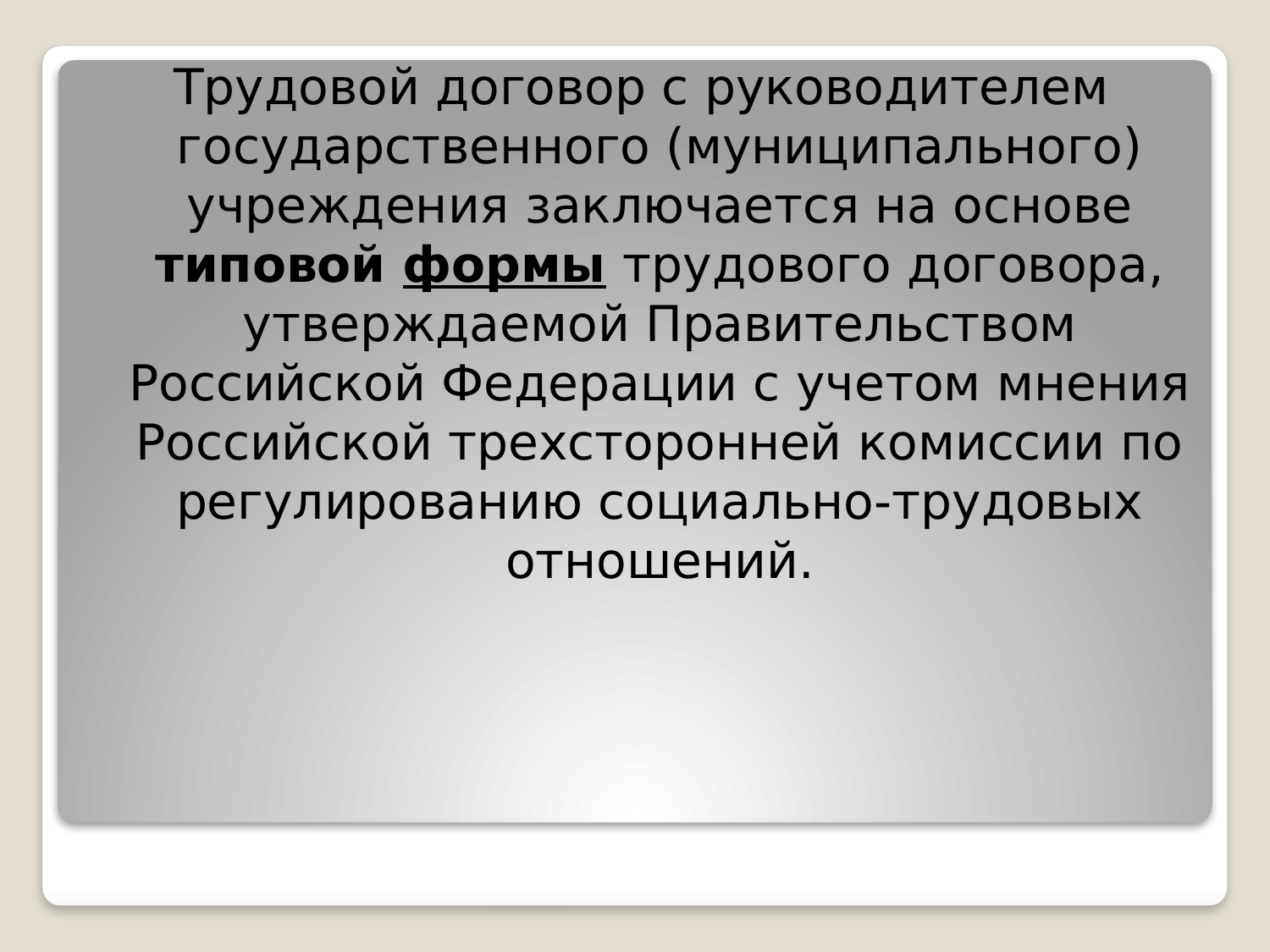

Трудовой договор с руководителем государственного (муниципального) учреждения заключается на основе типовой формы трудового договора, утверждаемой Правительством Российской Федерации с учетом мнения Российской трехсторонней комиссии по регулированию социально-трудовых отношений.